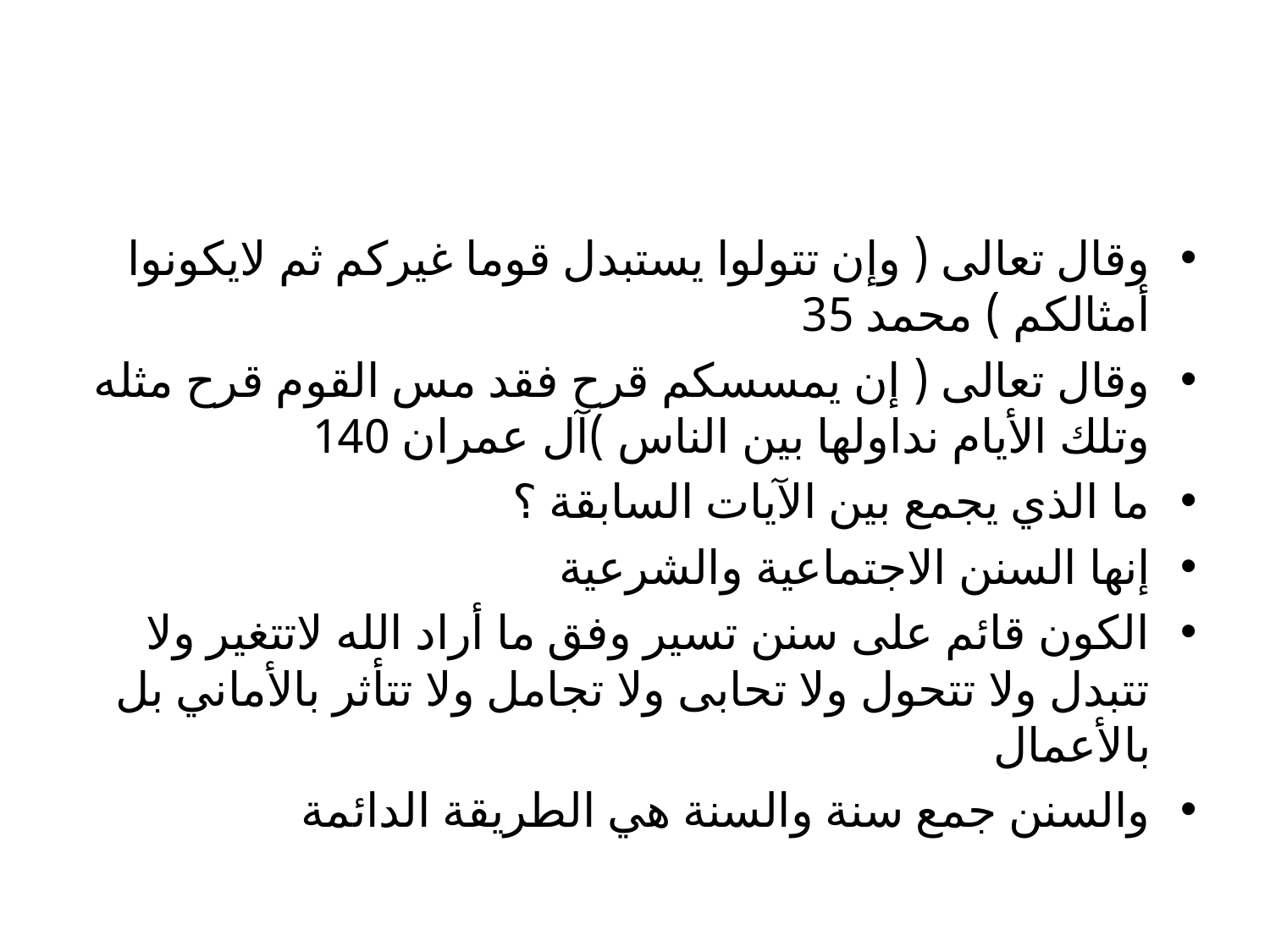

وقال تعالى ( وإن تتولوا يستبدل قوما غيركم ثم لايكونوا أمثالكم ) محمد 35
وقال تعالى ( إن يمسسكم قرح فقد مس القوم قرح مثله وتلك الأيام نداولها بين الناس )آل عمران 140
ما الذي يجمع بين الآيات السابقة ؟
إنها السنن الاجتماعية والشرعية
الكون قائم على سنن تسير وفق ما أراد الله لاتتغير ولا تتبدل ولا تتحول ولا تحابى ولا تجامل ولا تتأثر بالأماني بل بالأعمال
والسنن جمع سنة والسنة هي الطريقة الدائمة